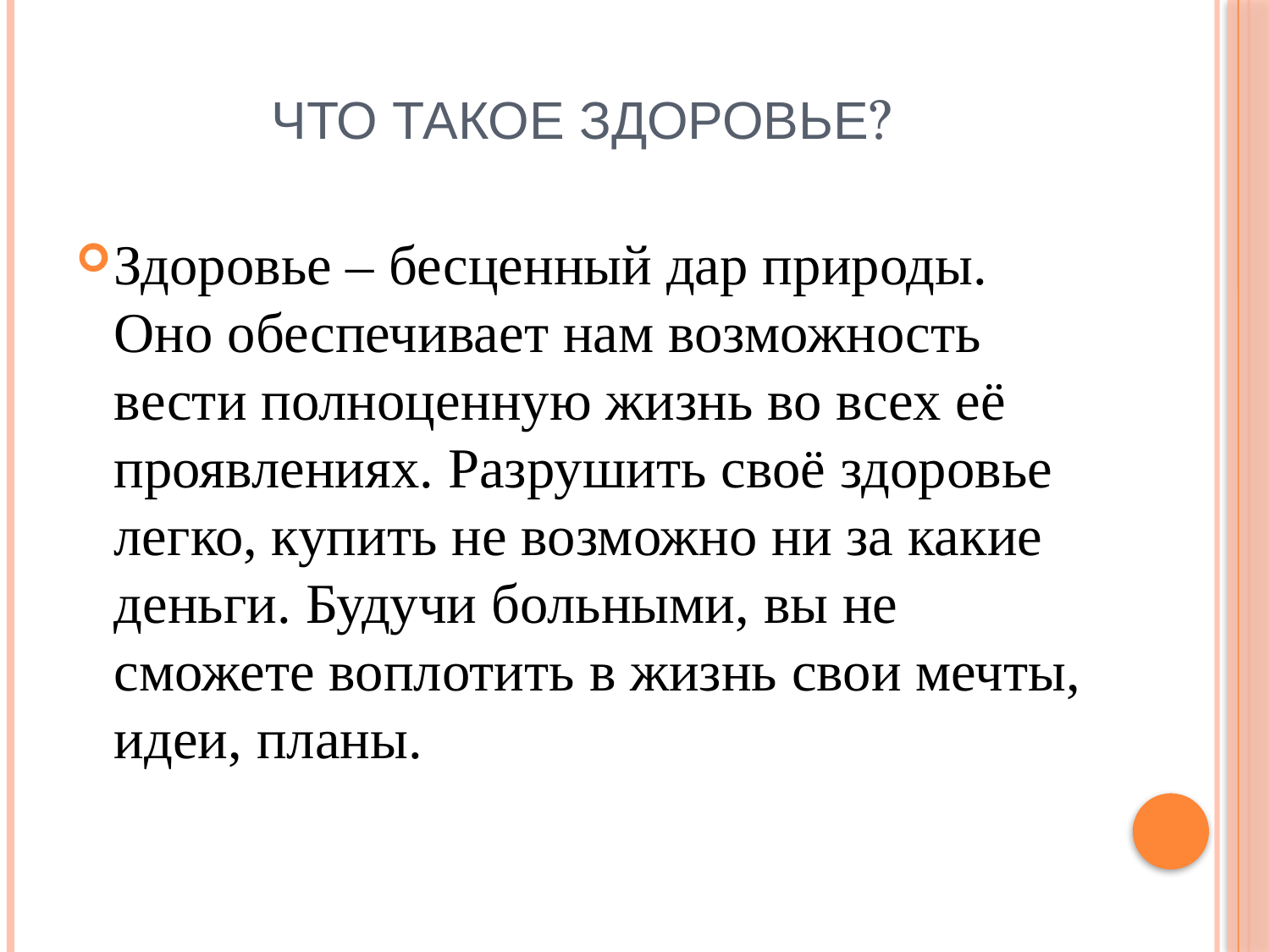

# Что такое здоровье?
Здоровье – бесценный дар природы. Оно обеспечивает нам возможность вести полноценную жизнь во всех её проявлениях. Разрушить своё здоровье легко, купить не возможно ни за какие деньги. Будучи больными, вы не сможете воплотить в жизнь свои мечты, идеи, планы.